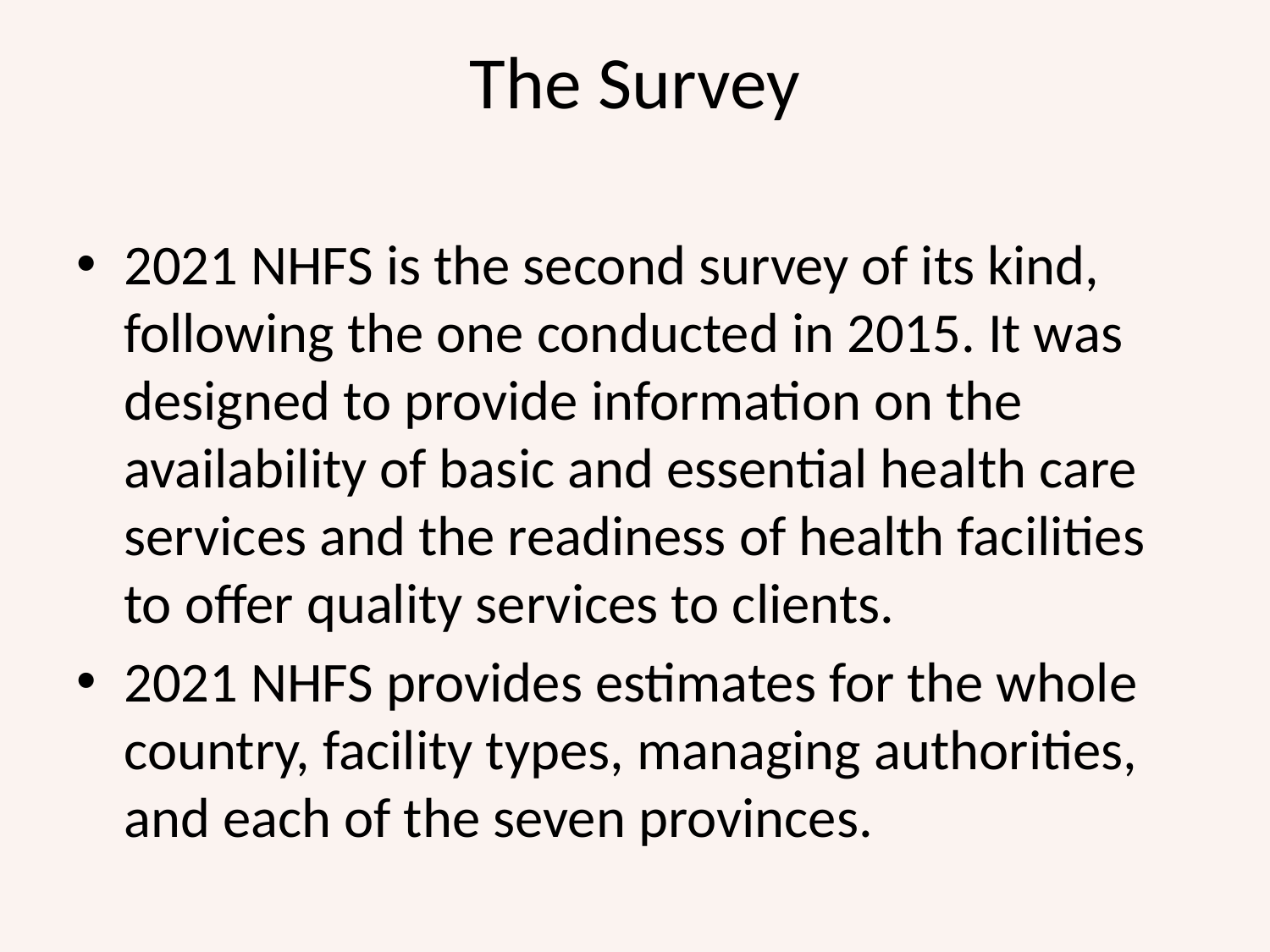

# The Survey
2021 NHFS is the second survey of its kind, following the one conducted in 2015. It was designed to provide information on the availability of basic and essential health care services and the readiness of health facilities to offer quality services to clients.
2021 NHFS provides estimates for the whole country, facility types, managing authorities, and each of the seven provinces.